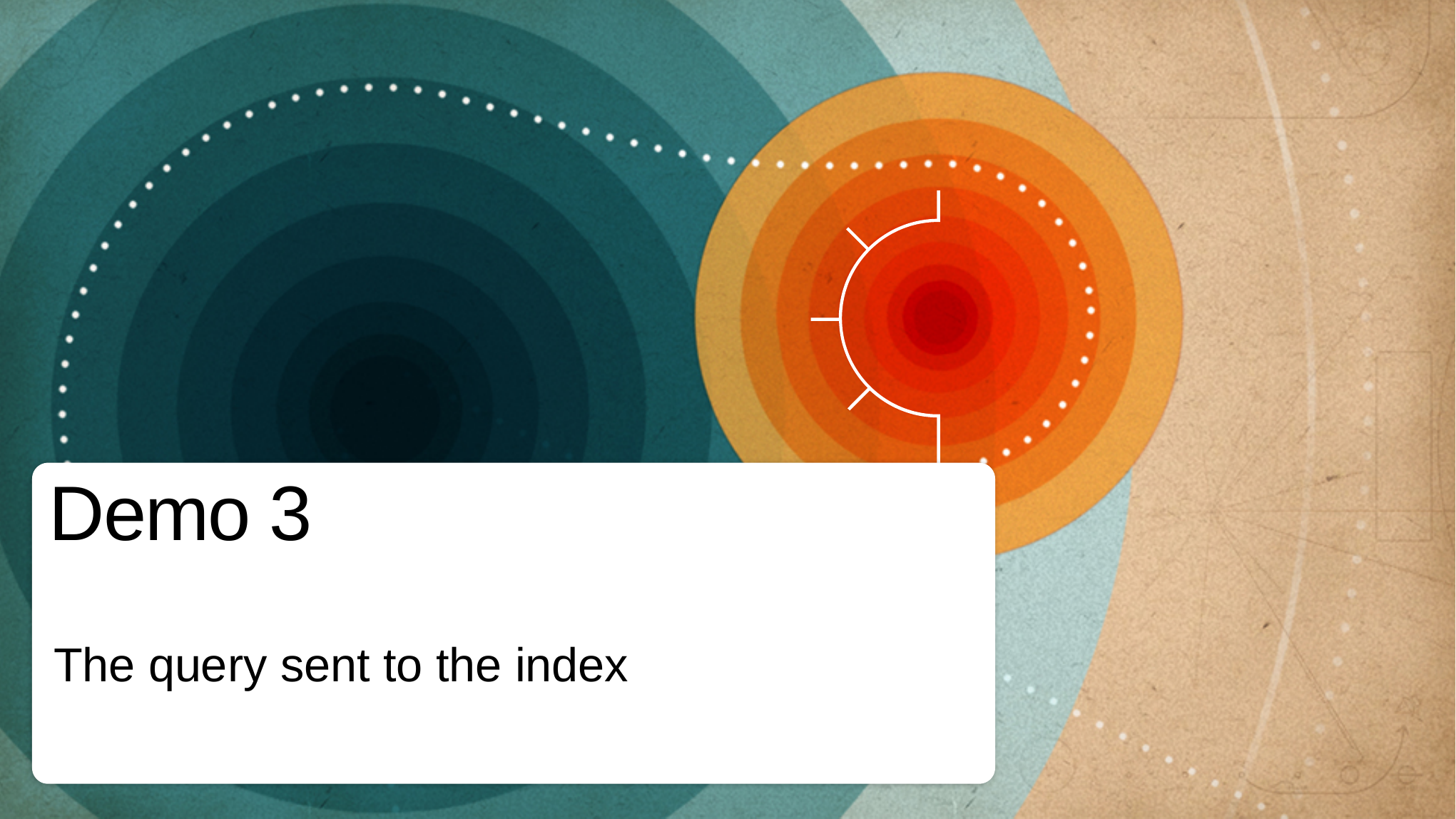

# Demo 3
The query sent to the index